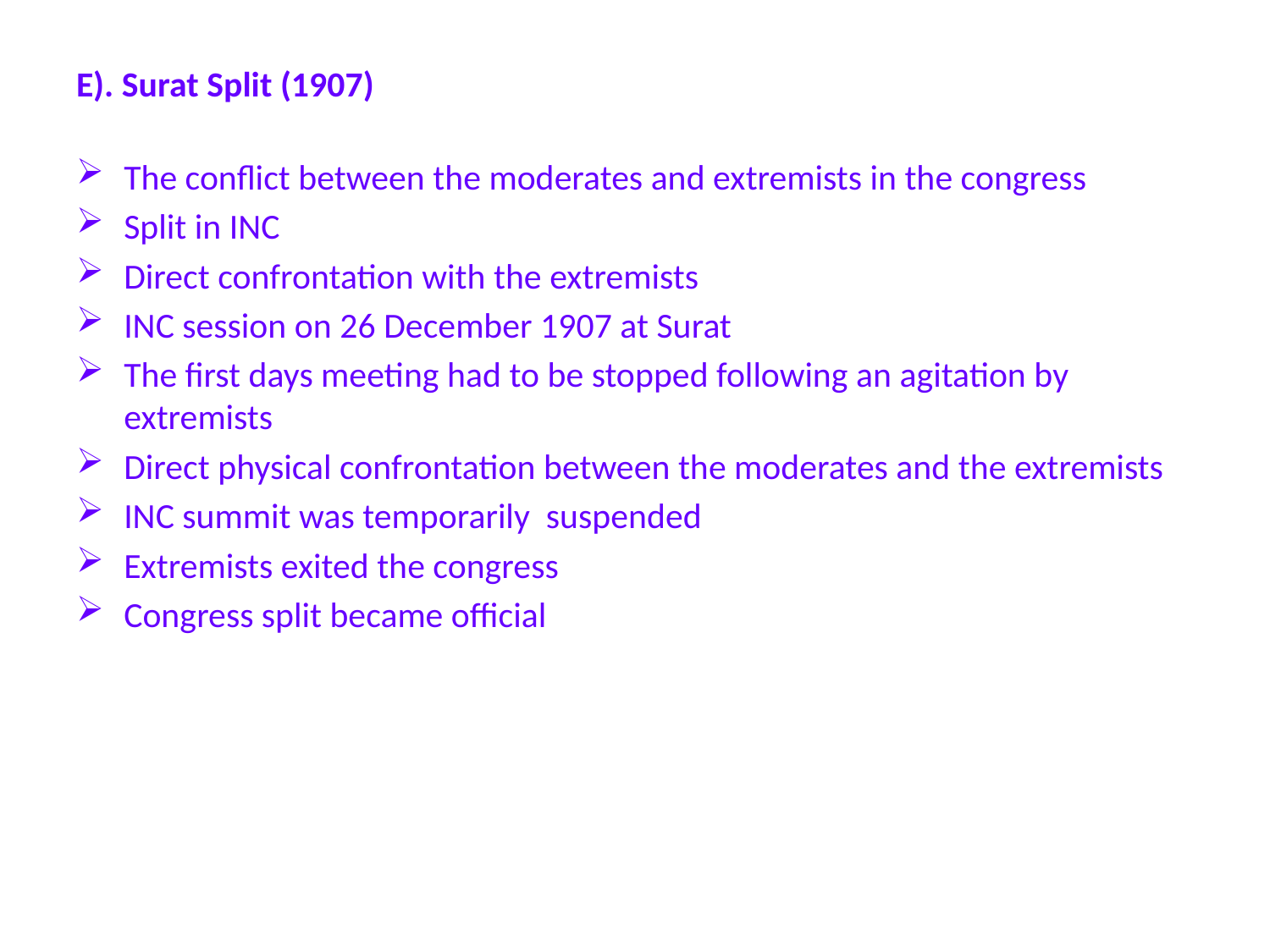

# E). Surat Split (1907)
The conflict between the moderates and extremists in the congress
Split in INC
Direct confrontation with the extremists
INC session on 26 December 1907 at Surat
The first days meeting had to be stopped following an agitation by extremists
Direct physical confrontation between the moderates and the extremists
INC summit was temporarily  suspended
Extremists exited the congress
Congress split became official